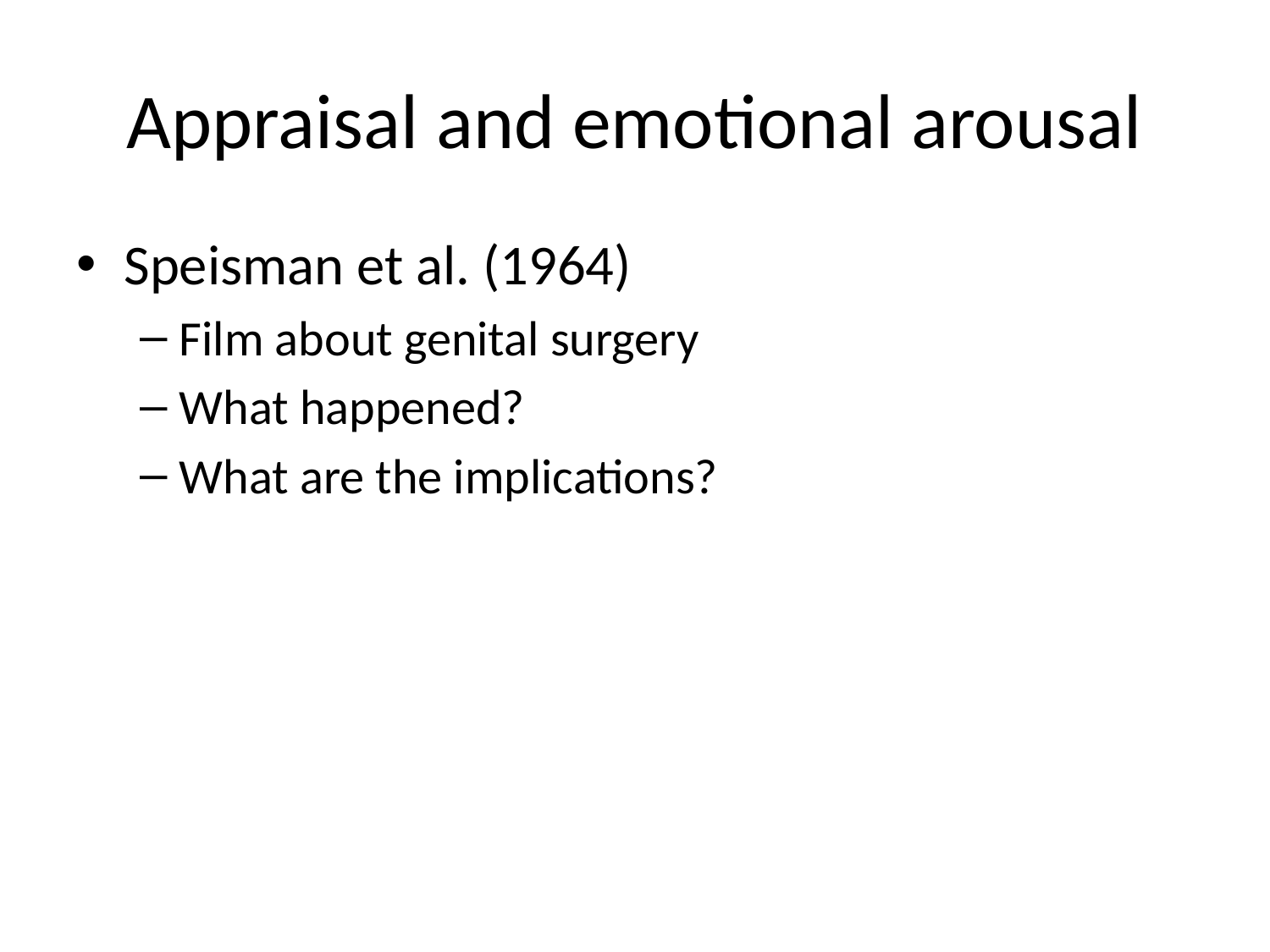

# Appraisal and emotional arousal
Speisman et al. (1964)
Film about genital surgery
What happened?
What are the implications?